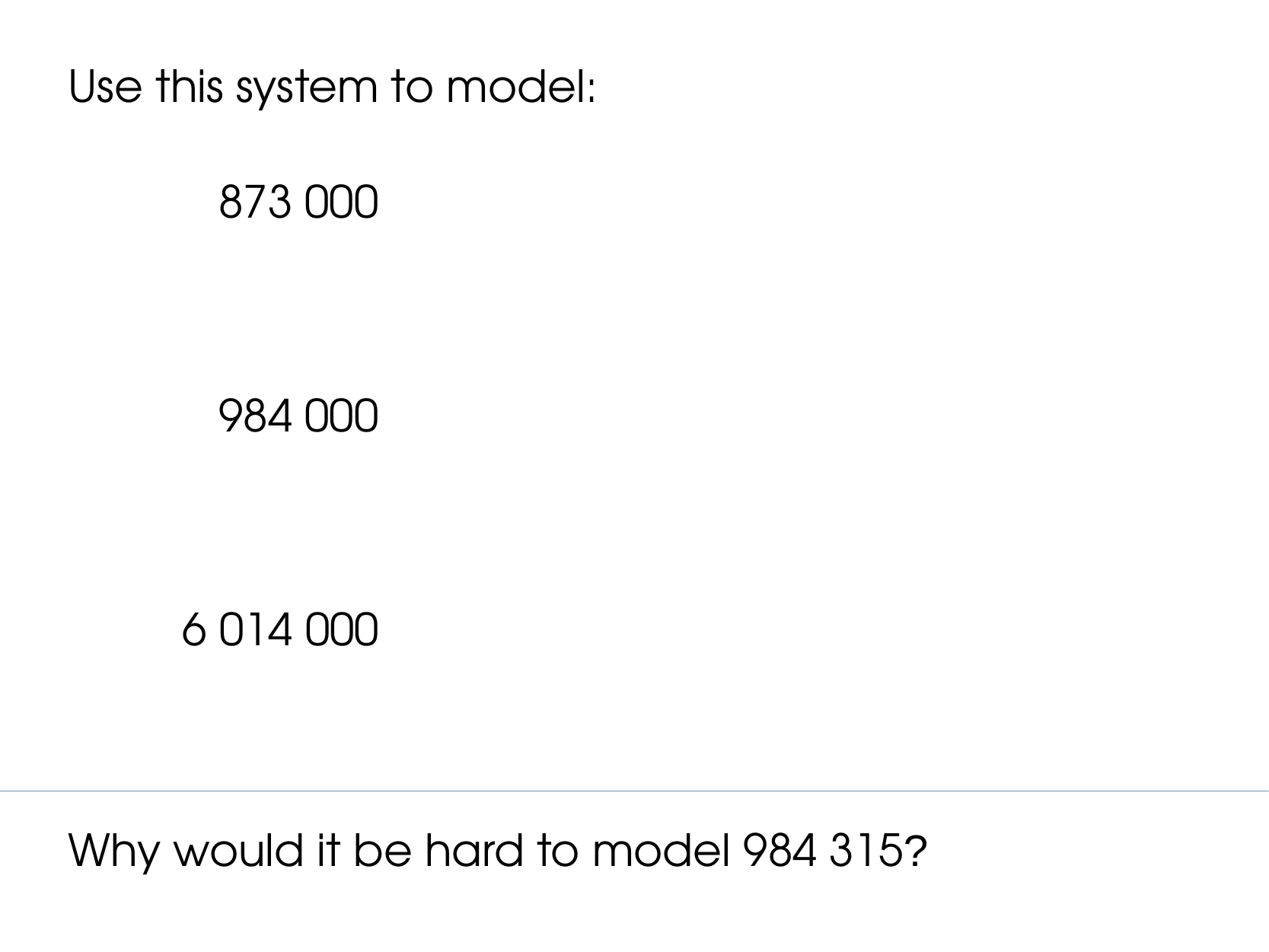

Use this system to model:
873 000
984 000
6 014 000
Why would it be hard to model 984 315?